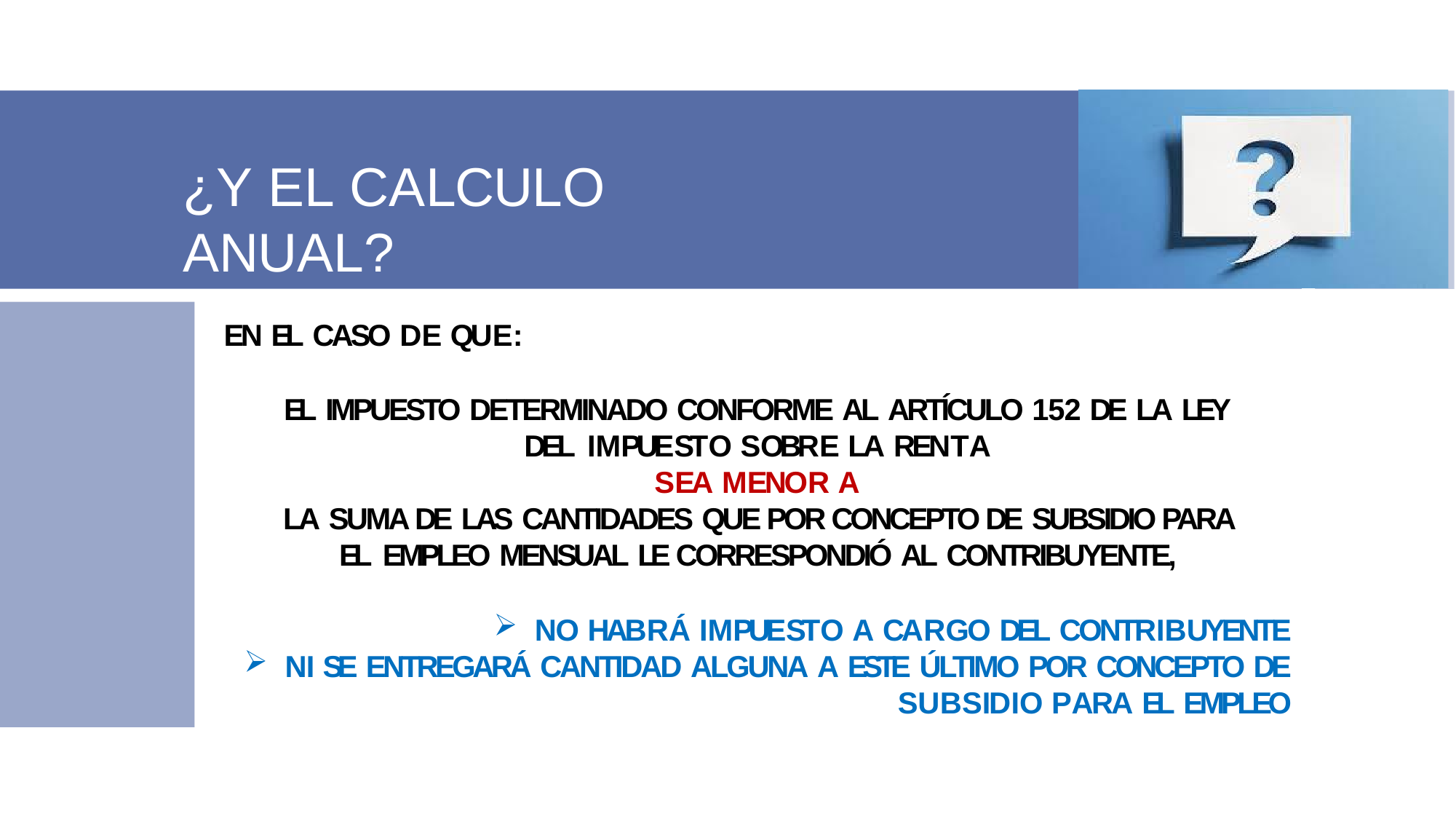

# ¿Y EL CALCULO ANUAL?
EN EL CASO DE QUE:

EL IMPUESTO DETERMINADO CONFORME AL ARTÍCULO 152 DE LA LEY DEL  IMPUESTO SOBRE LA RENTA
SEA MENOR A
LA SUMA DE LAS CANTIDADES QUE POR CONCEPTO DE SUBSIDIO PARA EL  EMPLEO MENSUAL LE CORRESPONDIÓ AL CONTRIBUYENTE,

NO HABRÁ IMPUESTO A CARGO DEL CONTRIBUYENTE
NI SE ENTREGARÁ CANTIDAD ALGUNA A ESTE ÚLTIMO POR CONCEPTO DE
SUBSIDIO PARA EL EMPLEO